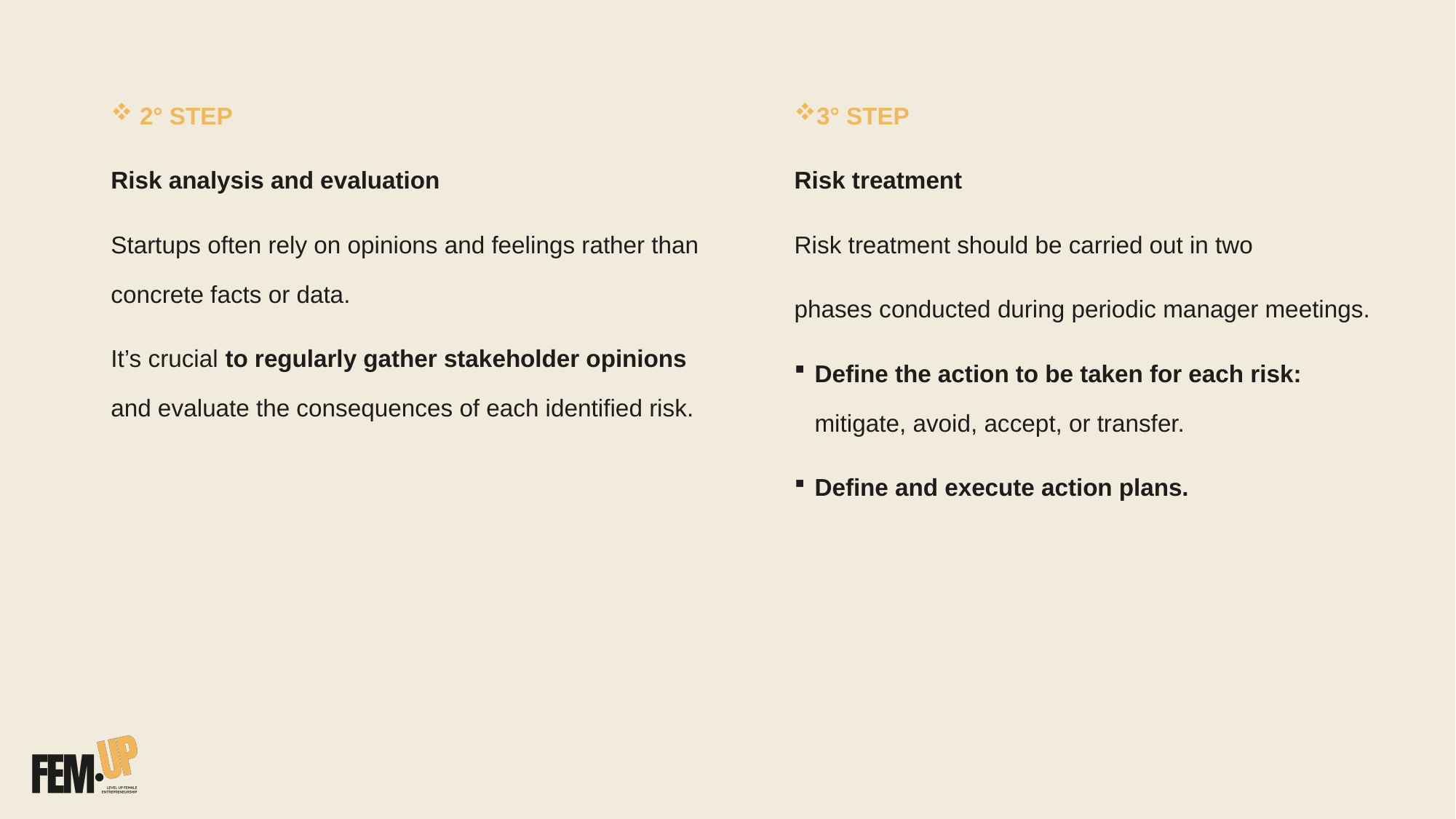

2° STEP
Risk analysis and evaluation
Startups often rely on opinions and feelings rather than concrete facts or data.
It’s crucial to regularly gather stakeholder opinions and evaluate the consequences of each identified risk.

3° STEP
Risk treatment
Risk treatment should be carried out in two
phases conducted during periodic manager meetings.
Define the action to be taken for each risk: mitigate, avoid, accept, or transfer.
Define and execute action plans.